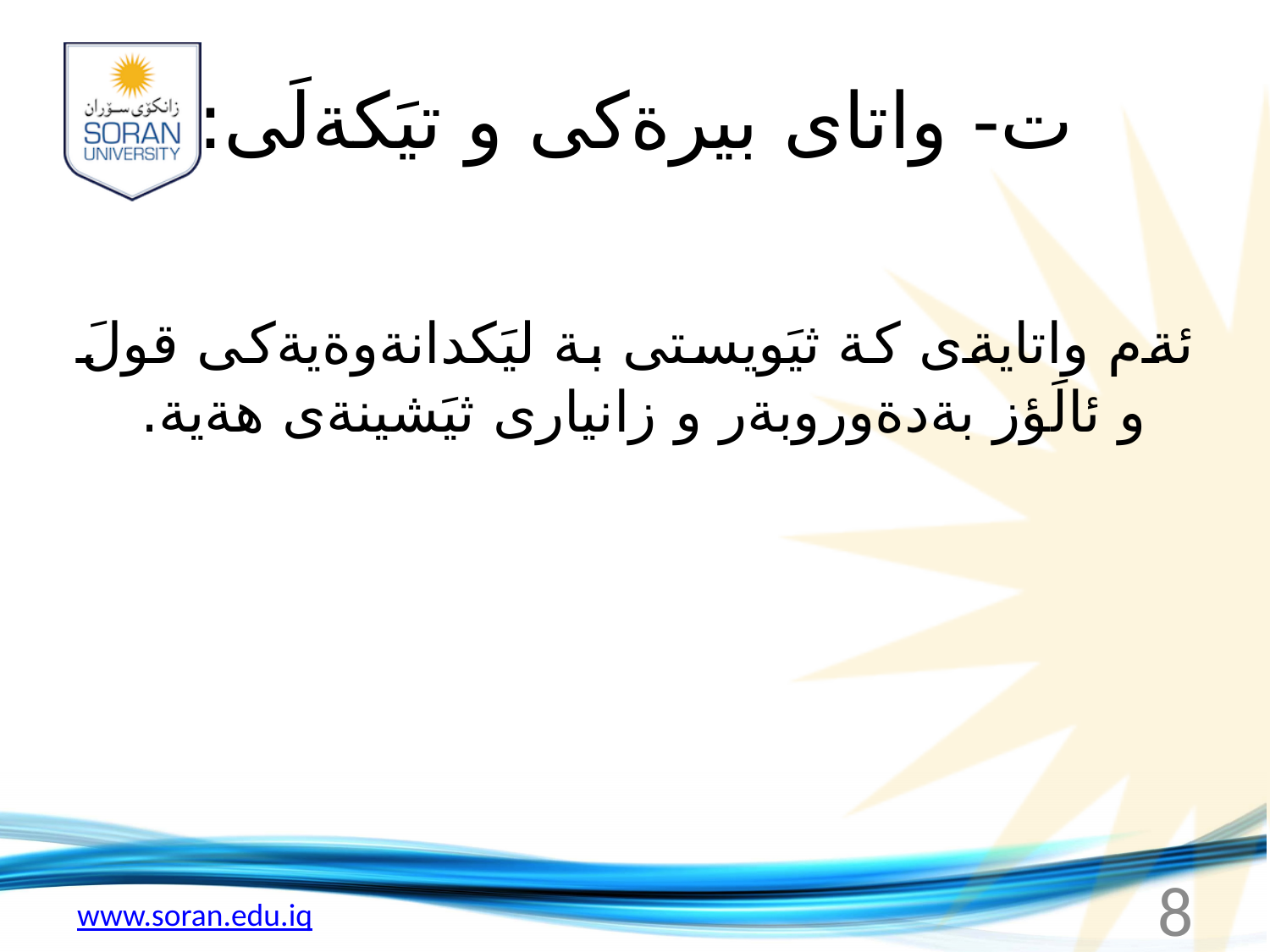

# ت- واتاى بيرةكى و تيَكةلَى:

ئةم واتايةى كة ثيَويستى بة ليَكدانةوةيةكى قولَ و ئالَؤز بةدةوروبةر و زانيارى ثيَشينةى هةية.
8